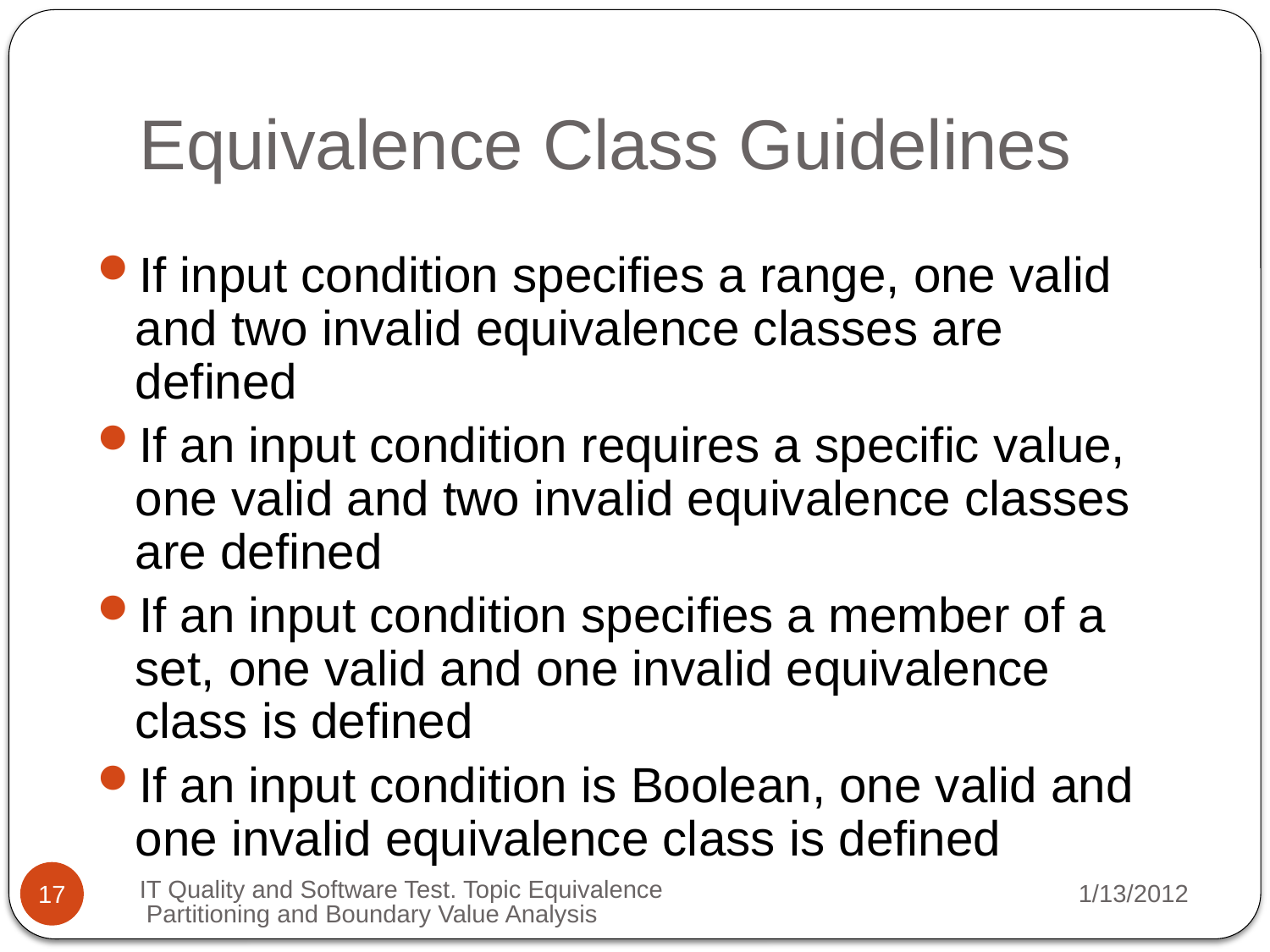

# Equivalence Class Guidelines
If input condition specifies a range, one valid and two invalid equivalence classes are defined
If an input condition requires a specific value, one valid and two invalid equivalence classes are defined
If an input condition specifies a member of a set, one valid and one invalid equivalence class is defined
If an input condition is Boolean, one valid and one invalid equivalence class is defined
IT Quality and Software Test. Topic Equivalence Partitioning and Boundary Value Analysis
1/13/2012
17